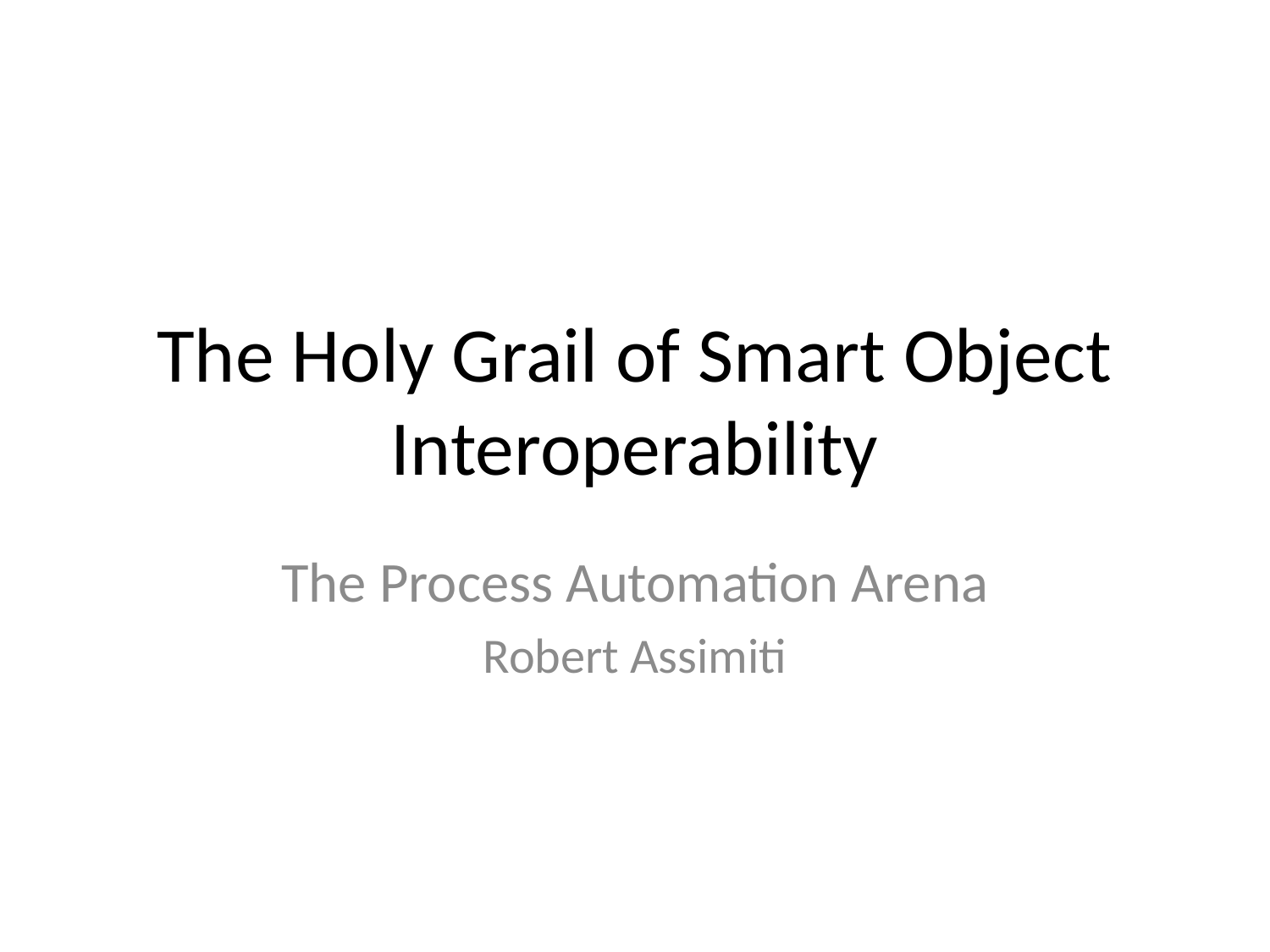

# The Holy Grail of Smart Object Interoperability
The Process Automation Arena
Robert Assimiti